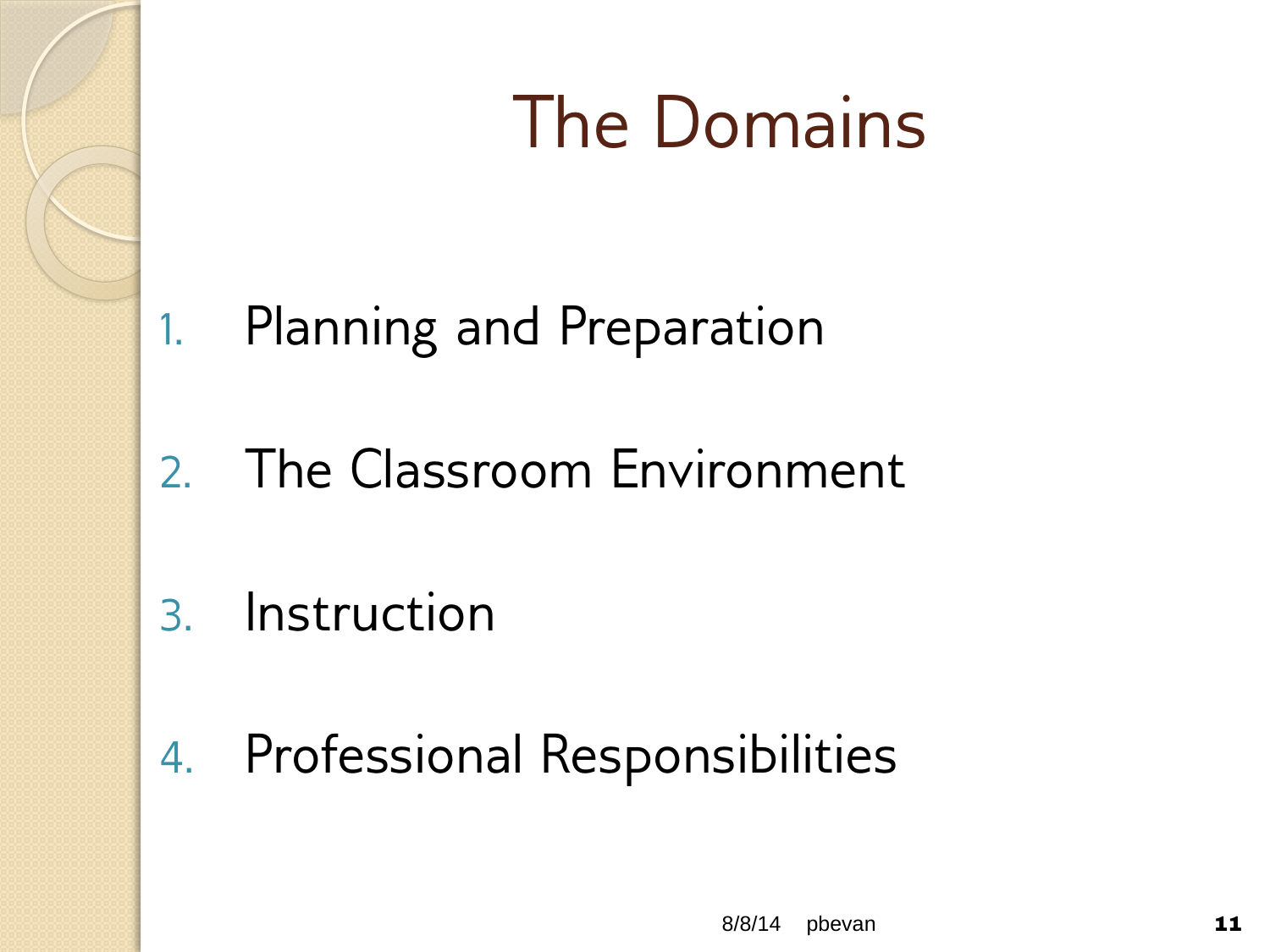

# The Domains

Planning and Preparation

The Classroom Environment

Instruction

Professional Responsibilities
8/8/14
pbevan
11